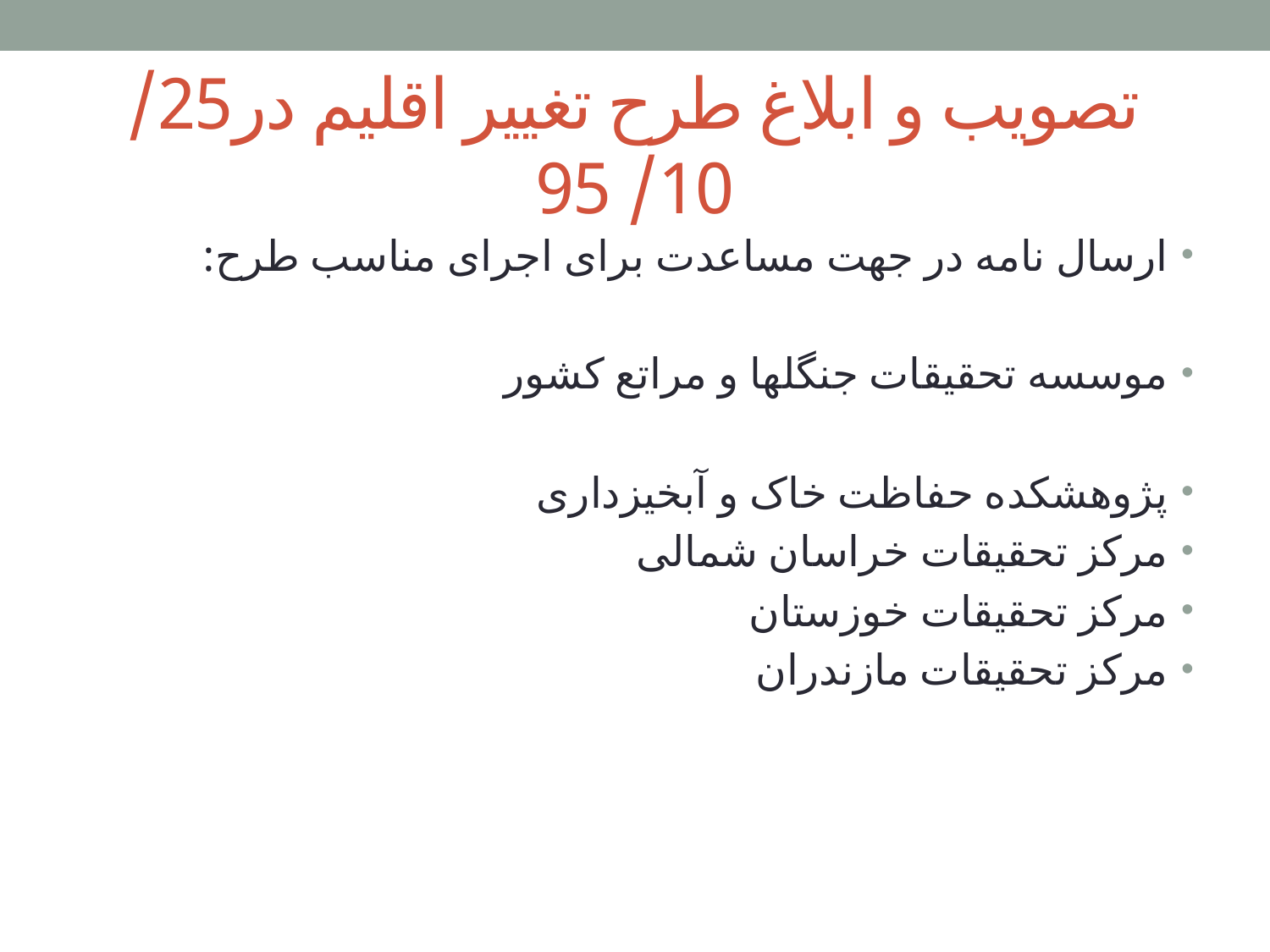

# تصویب و ابلاغ طرح تغییر اقلیم در25/ 10/ 95
ارسال نامه در جهت مساعدت برای اجرای مناسب طرح:

موسسه تحقیقات جنگلها و مراتع کشور

پژوهشکده حفاظت خاک و آبخیزداری
مرکز تحقیقات خراسان شمالی
مرکز تحقیقات خوزستان
مرکز تحقیقات مازندران